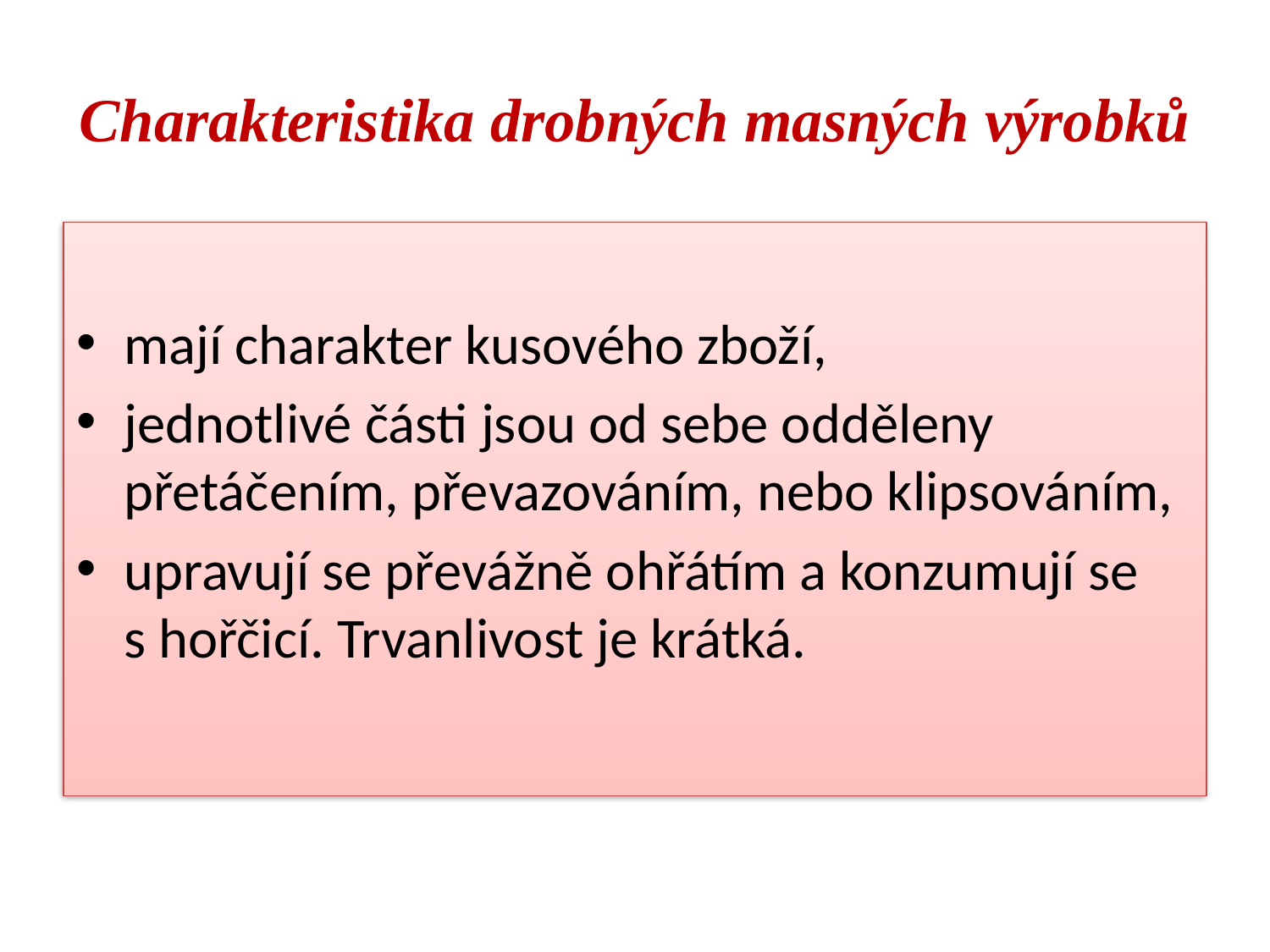

# Charakteristika drobných masných výrobků

mají charakter kusového zboží,
jednotlivé části jsou od sebe odděleny přetáčením, převazováním, nebo klipsováním,
upravují se převážně ohřátím a konzumují se s hořčicí. Trvanlivost je krátká.